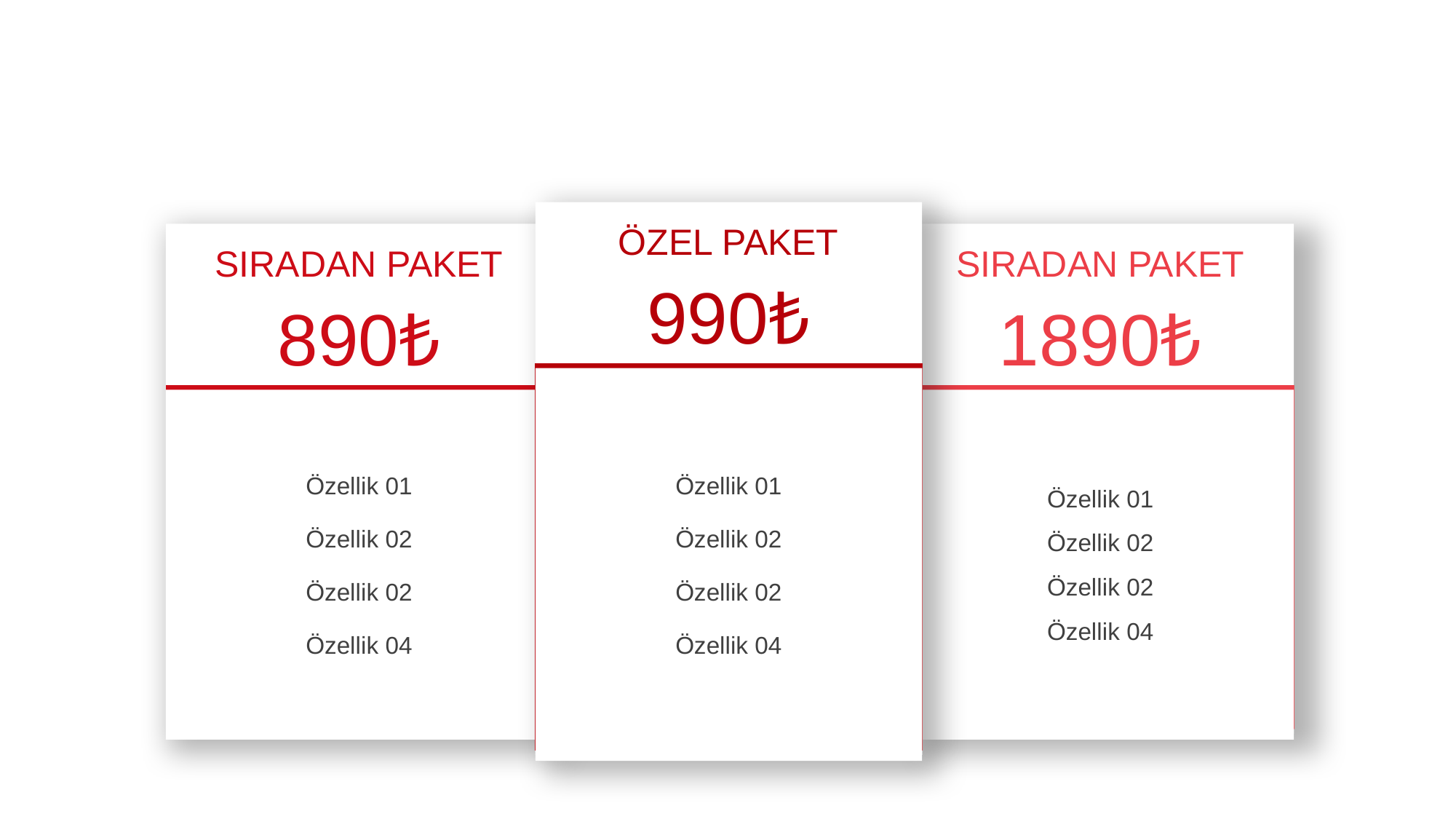

Farklı Hizmetler Farklı Fiyatlar
# FİYAT TABLOSU
ÖZEL PAKET
SIRADAN PAKET
SIRADAN PAKET
990₺
890₺
1890₺
Özellik 01
Özellik 02
Özellik 02
Özellik 04
Özellik 01
Özellik 02
Özellik 02
Özellik 04
Özellik 01
Özellik 02
Özellik 02
Özellik 04